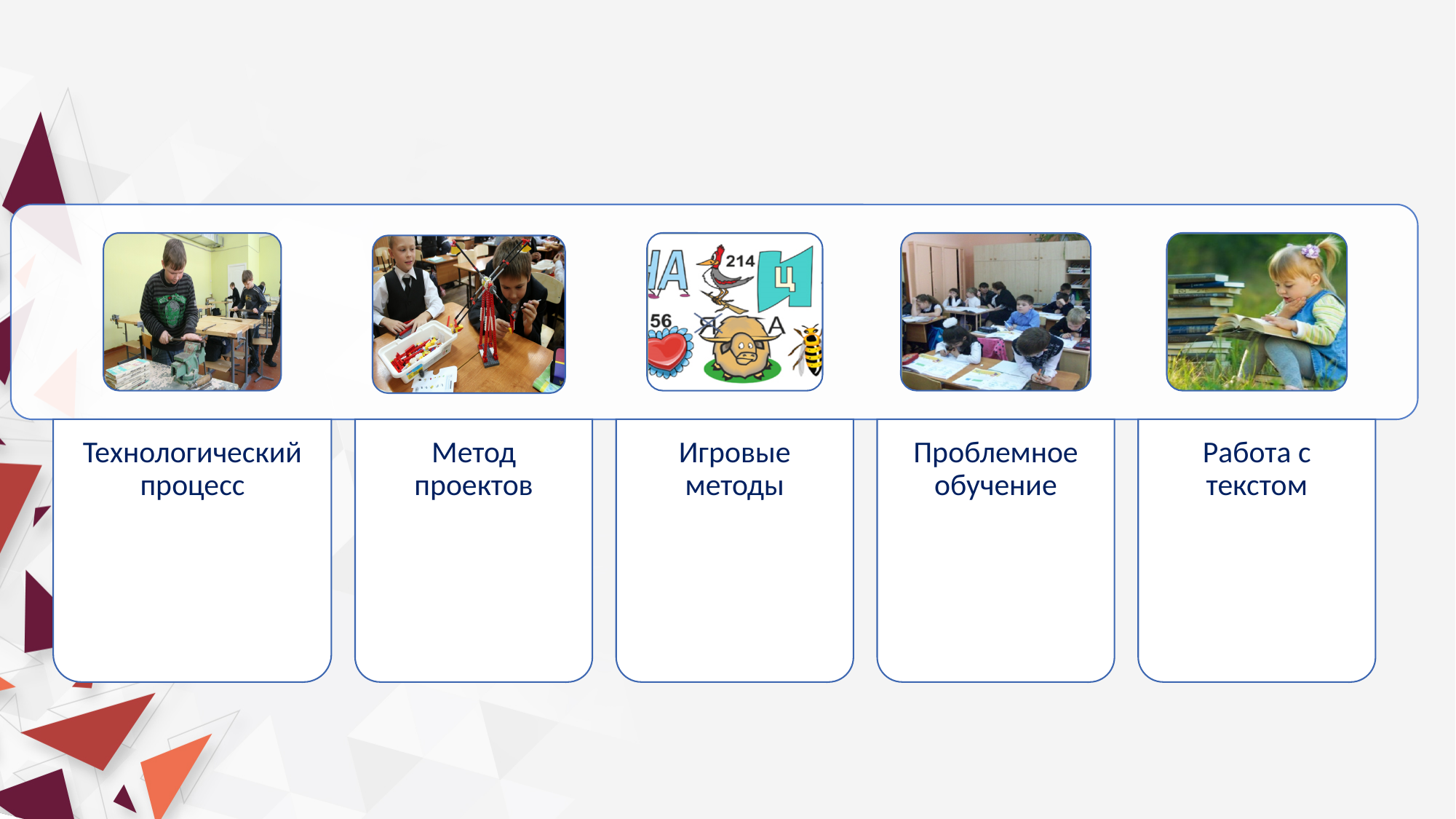

Технологический процесс
Метод проектов
Игровые методы
Проблемное обучение
Работа с текстом